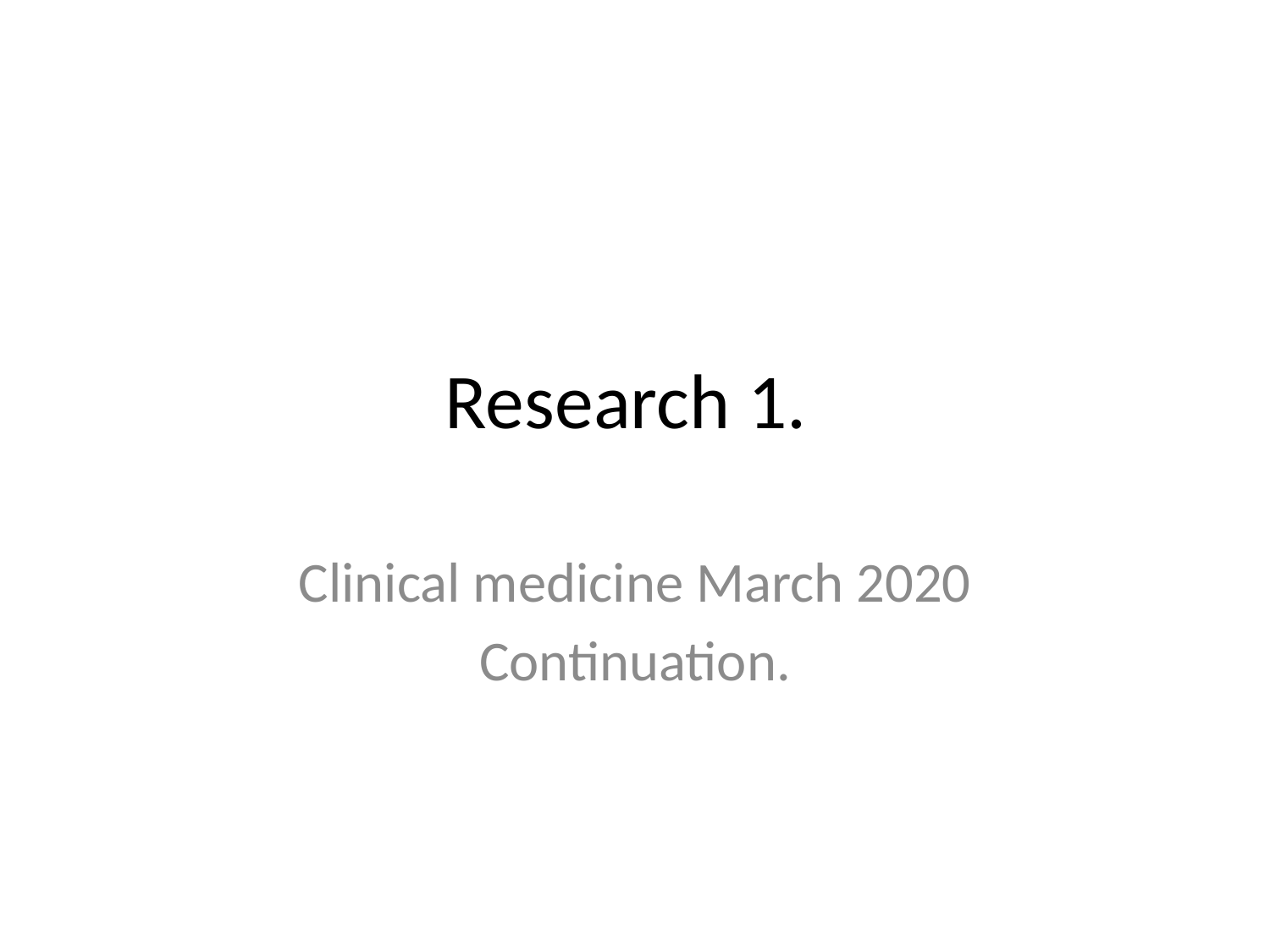

# Research 1.
Clinical medicine March 2020
Continuation.